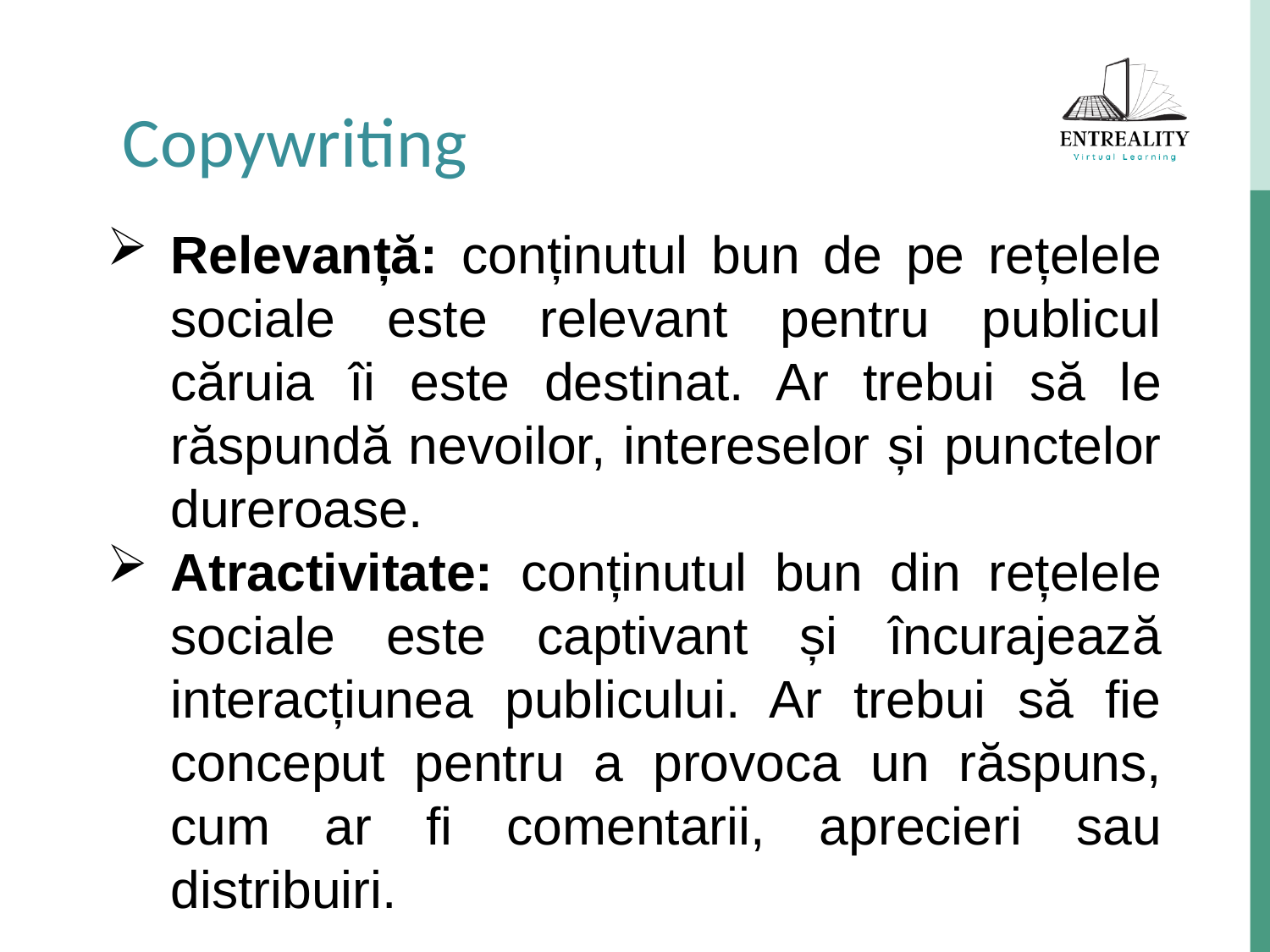

Copywriting
Relevanță: conținutul bun de pe rețelele sociale este relevant pentru publicul căruia îi este destinat. Ar trebui să le răspundă nevoilor, intereselor și punctelor dureroase.
Atractivitate: conținutul bun din rețelele sociale este captivant și încurajează interacțiunea publicului. Ar trebui să fie conceput pentru a provoca un răspuns, cum ar fi comentarii, aprecieri sau distribuiri.